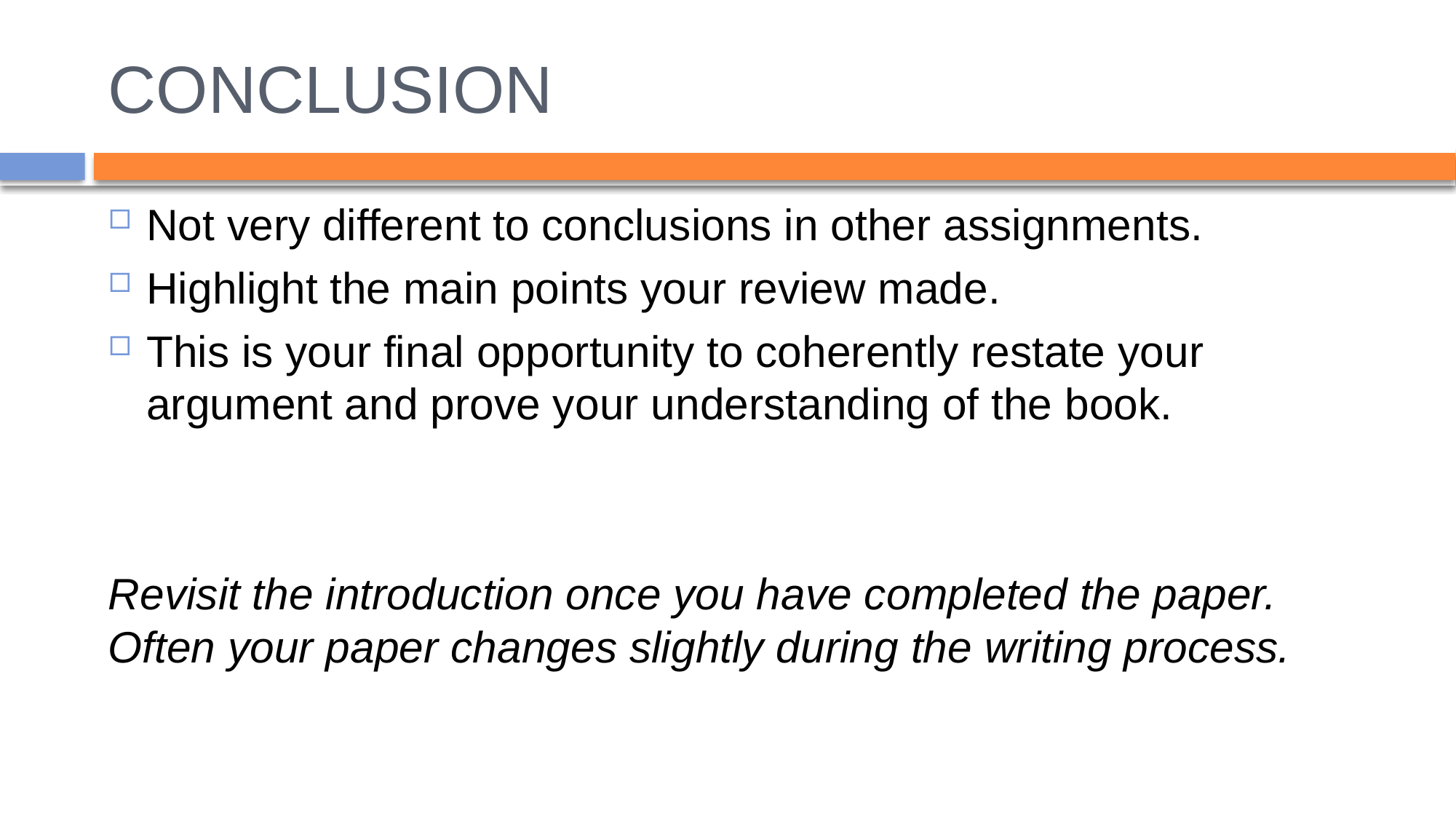

# CONCLUSION
Not very different to conclusions in other assignments.
Highlight the main points your review made.
This is your final opportunity to coherently restate your argument and prove your understanding of the book.

Revisit the introduction once you have completed the paper. Often your paper changes slightly during the writing process.